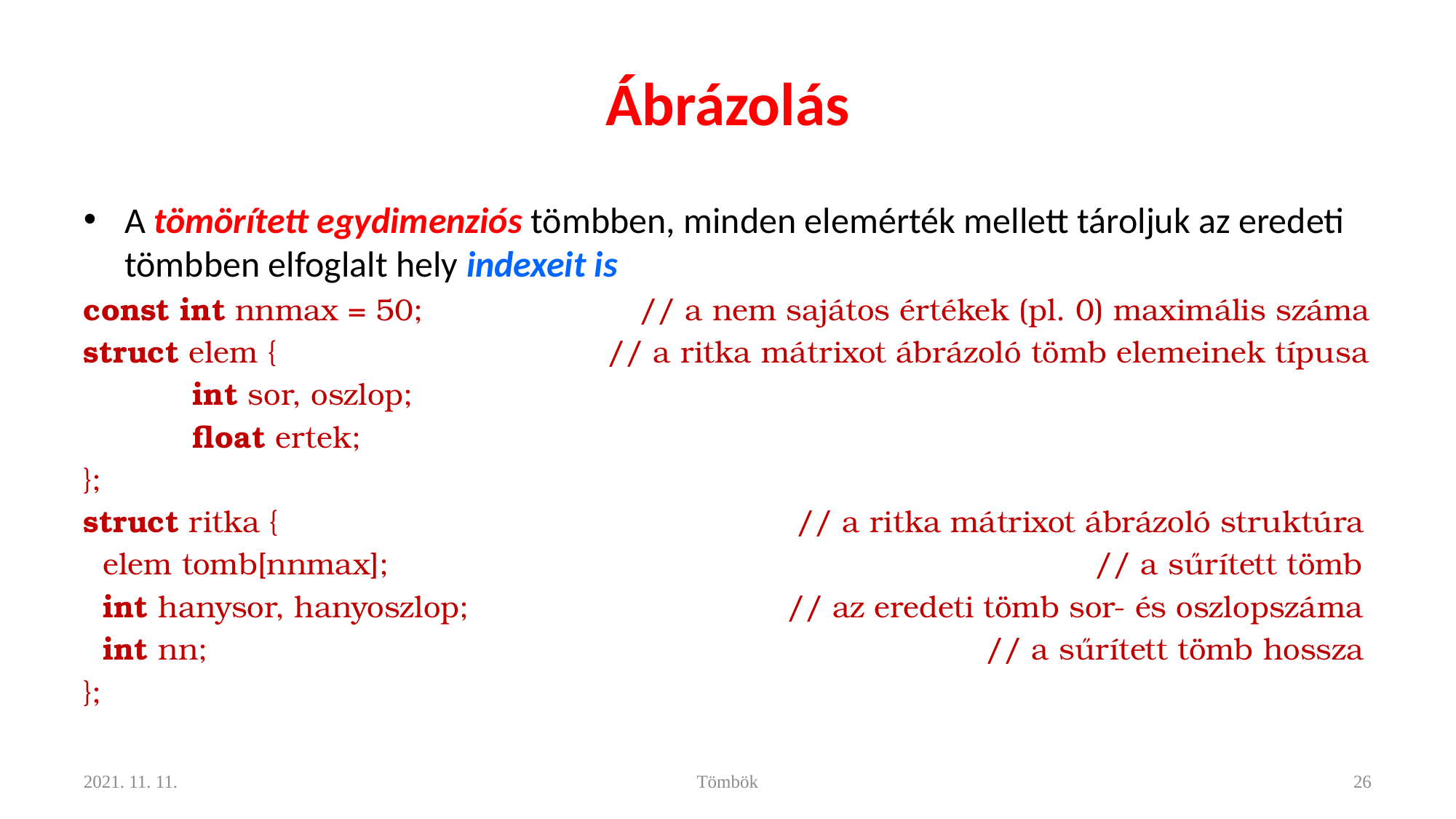

# Ábrázolás
A tömörített egydimenziós tömbben, minden elemérték mellett tároljuk az eredeti tömbben elfoglalt hely indexeit is
const int nnmax = 50; 		 // a nem sajátos értékek (pl. 0) maximális száma
struct elem { 			         // a ritka mátrixot ábrázoló tömb elemeinek típusa
	int sor, oszlop;
  	float ertek;
};
struct ritka {                                    		      // a ritka mátrixot ábrázoló struktúra
  elem tomb[nnmax];                                                       		   // a sűrített tömb
  int hanysor, hanyoszlop;              		     // az eredeti tömb sor- és oszlopszáma
  int nn;                                                               		   // a sűrített tömb hossza
};

2021. 11. 11.
Tömbök
26